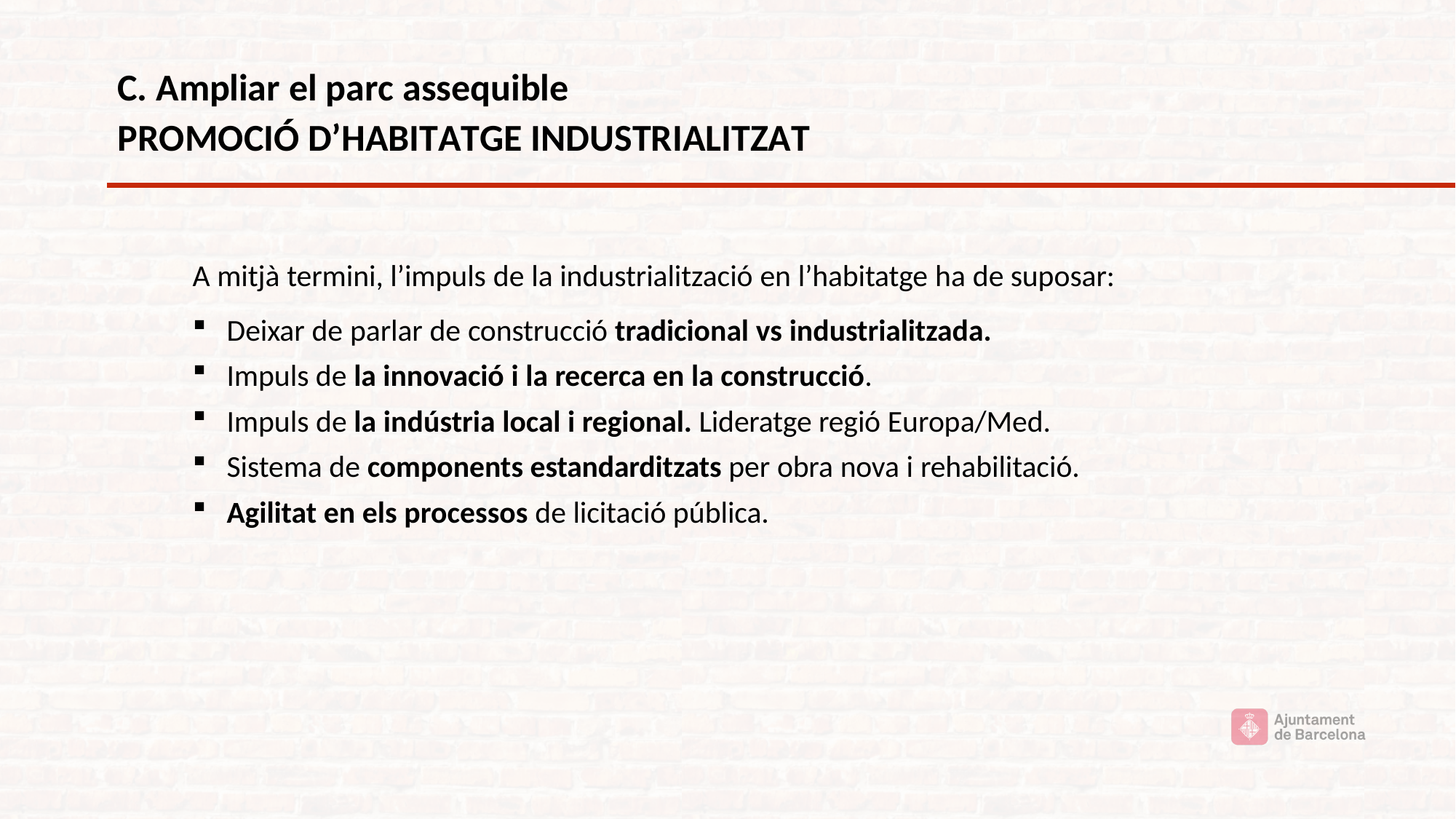

C. Ampliar el parc assequible
PROMOCIÓ D’HABITATGE INDUSTRIALITZAT

A mitjà termini, l’impuls de la industrialització en l’habitatge ha de suposar:
Deixar de parlar de construcció tradicional vs industrialitzada.
Impuls de la innovació i la recerca en la construcció.
Impuls de la indústria local i regional. Lideratge regió Europa/Med.
Sistema de components estandarditzats per obra nova i rehabilitació.
Agilitat en els processos de licitació pública.